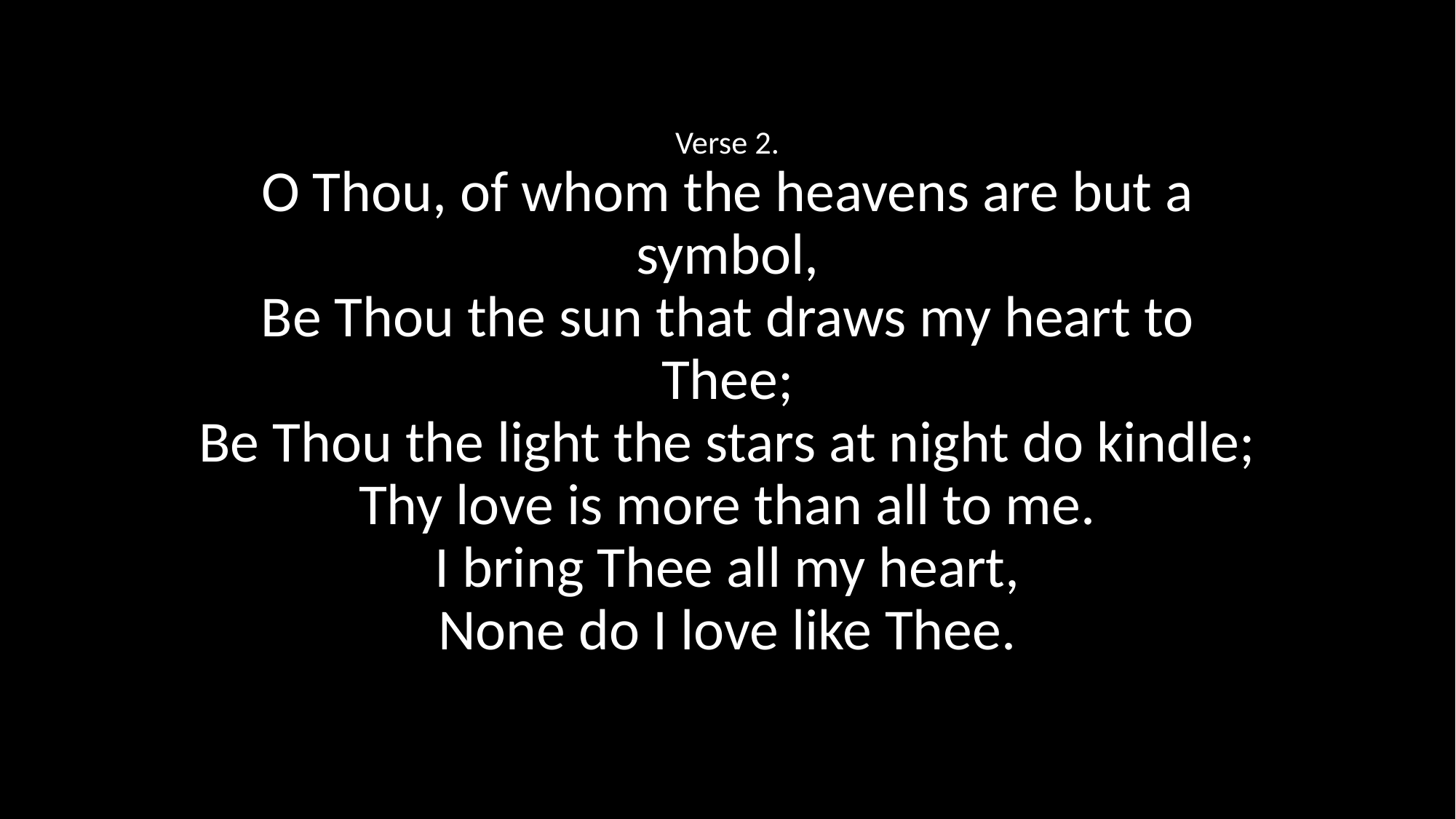

Verse 2.
O Thou, of whom the heavens are but a symbol,
Be Thou the sun that draws my heart to Thee;
Be Thou the light the stars at night do kindle;
Thy love is more than all to me.
I bring Thee all my heart,
None do I love like Thee.